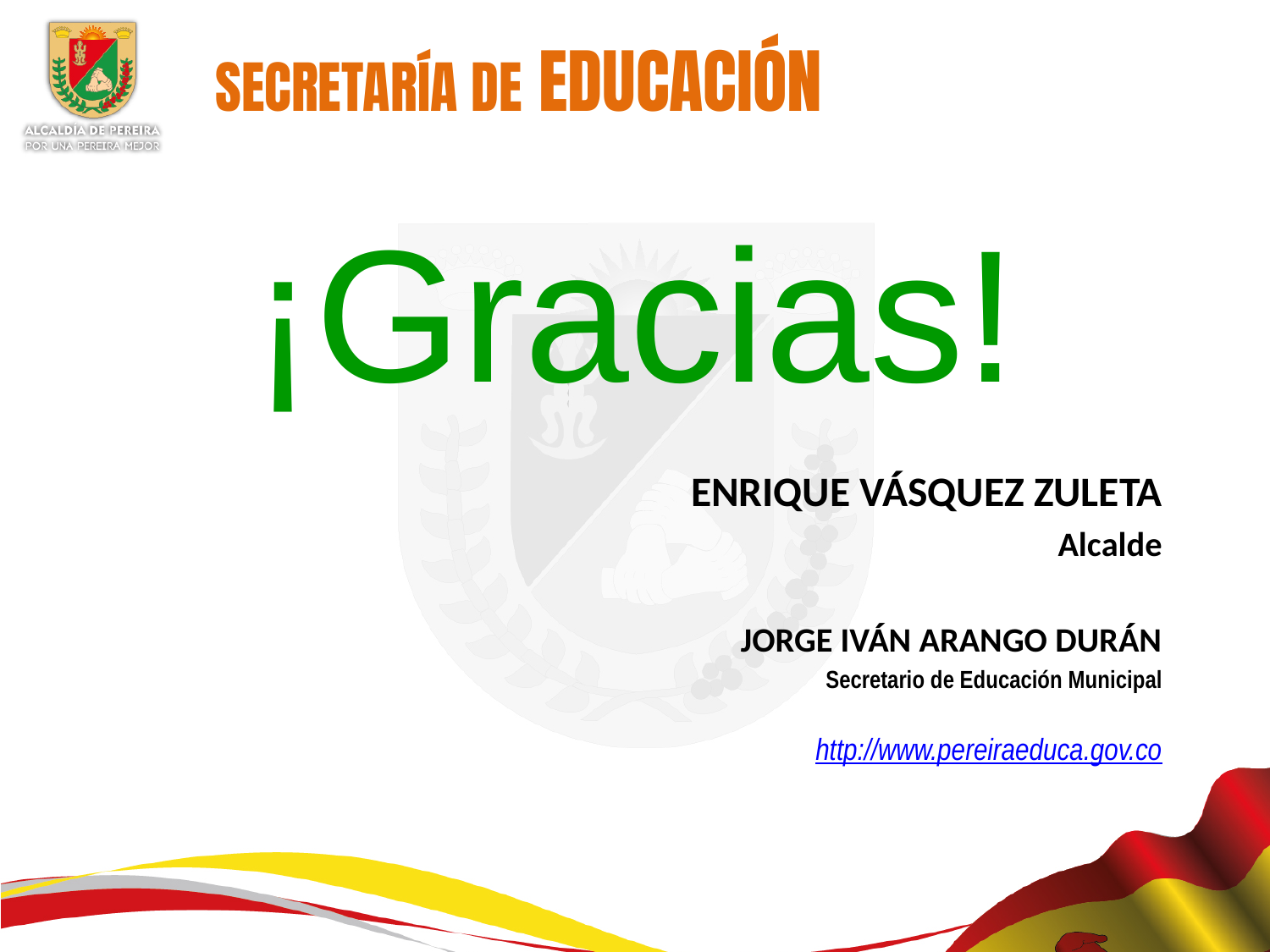

Secretaría de EDUCACIÓN

¡Gracias!

Enrique Vásquez Zuleta
Alcalde

Jorge Iván Arango Durán
Secretario de Educación Municipal

http://www.pereiraeduca.gov.co